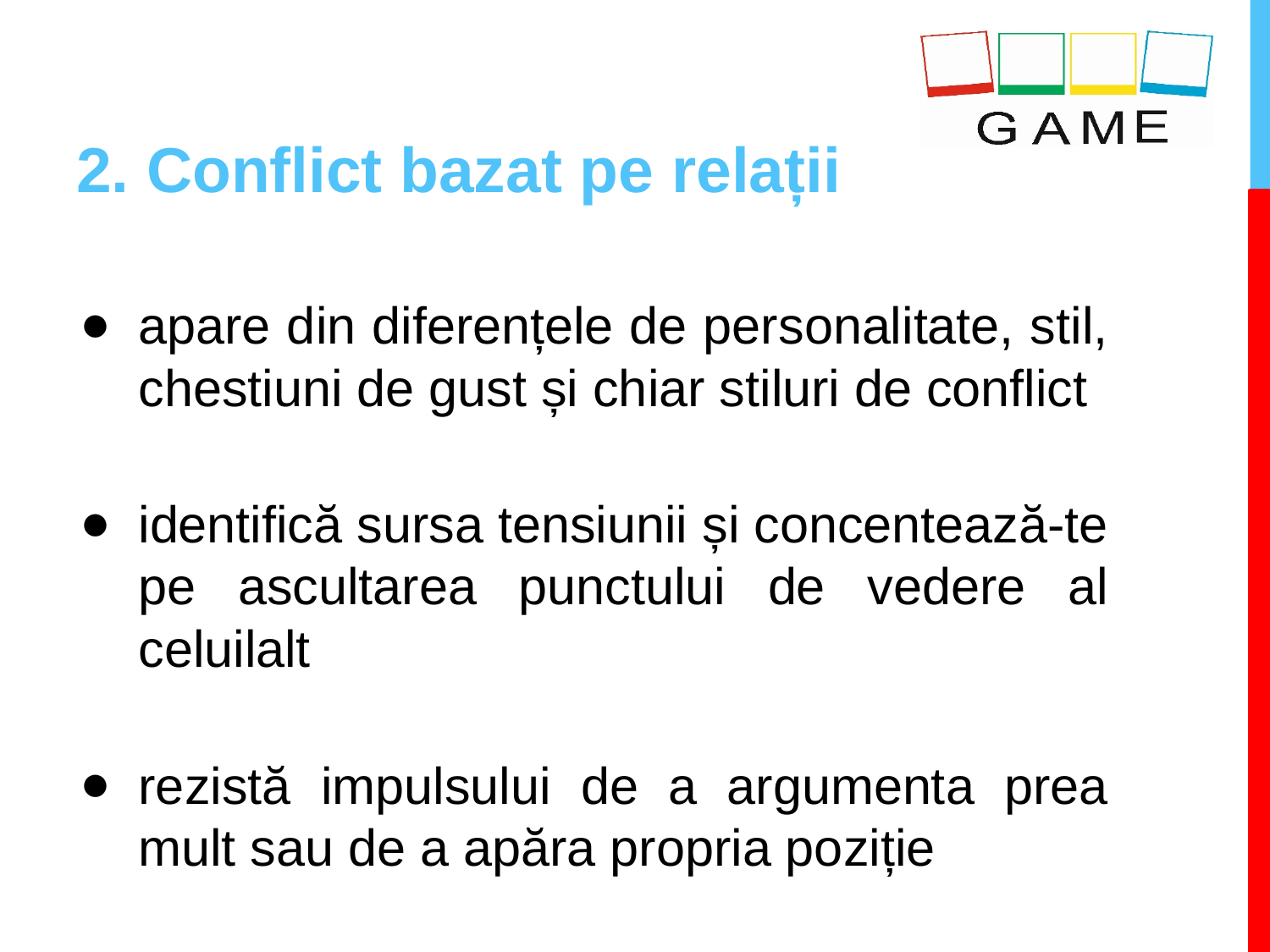

# 2. Conflict bazat pe relații
apare din diferențele de personalitate, stil, chestiuni de gust și chiar stiluri de conflict

identifică sursa tensiunii și concentează-te pe ascultarea punctului de vedere al celuilalt

rezistă impulsului de a argumenta prea mult sau de a apăra propria poziție